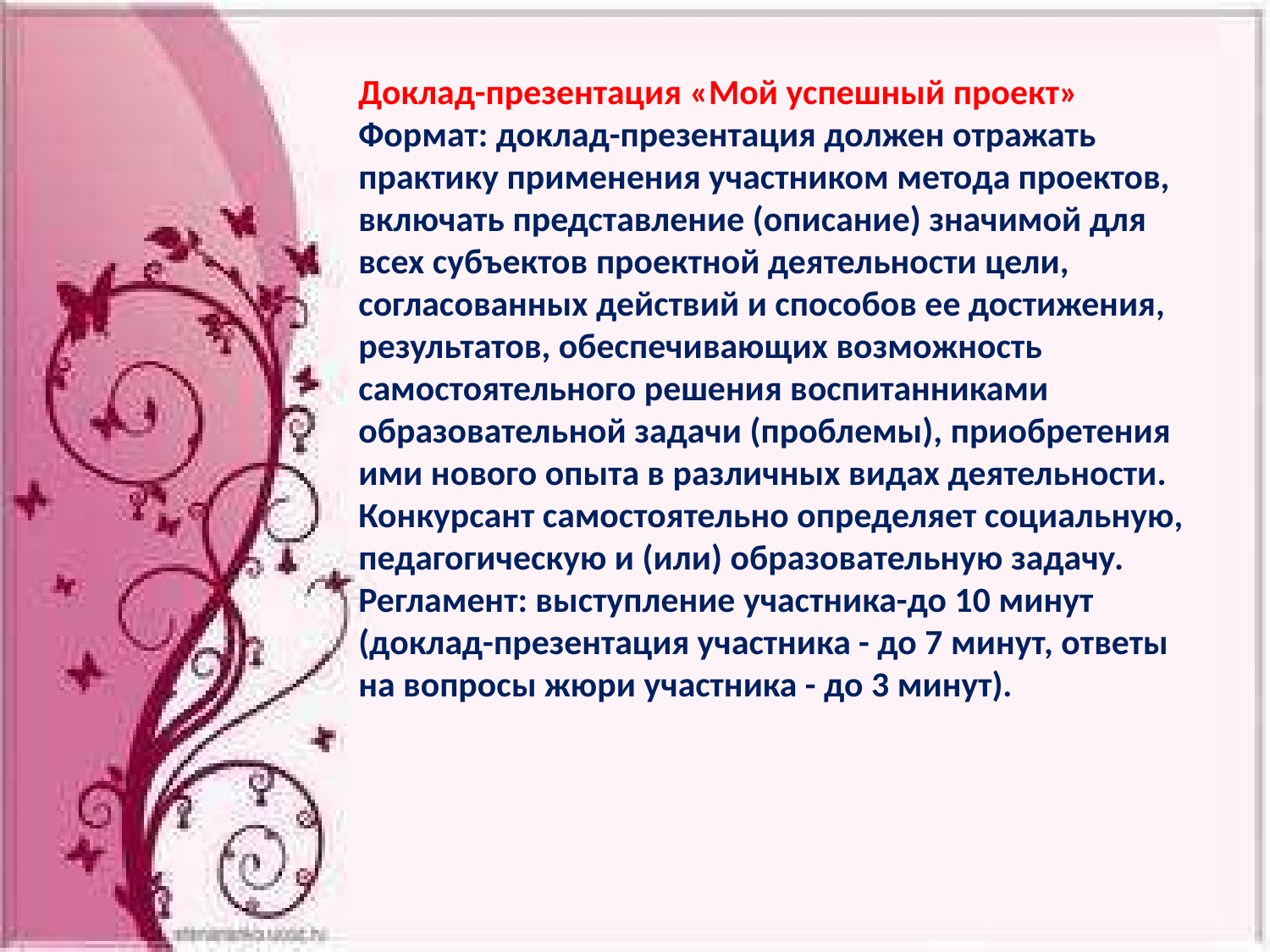

# Доклад-презентация «Мой успешный проект» Формат: доклад-презентация должен отражать практику применения участником метода проектов, включать представление (описание) значимой для всех субъектов проектной деятельности цели, согласованных действий и способов ее достижения, результатов, обеспечивающих возможность самостоятельного решения воспитанниками образовательной задачи (проблемы), приобретения ими нового опыта в различных видах деятельности. Конкурсант самостоятельно определяет социальную, педагогическую и (или) образовательную задачу. Регламент: выступление участника-до 10 минут (доклад-презентация участника - до 7 минут, ответы на вопросы жюри участника - до 3 минут).